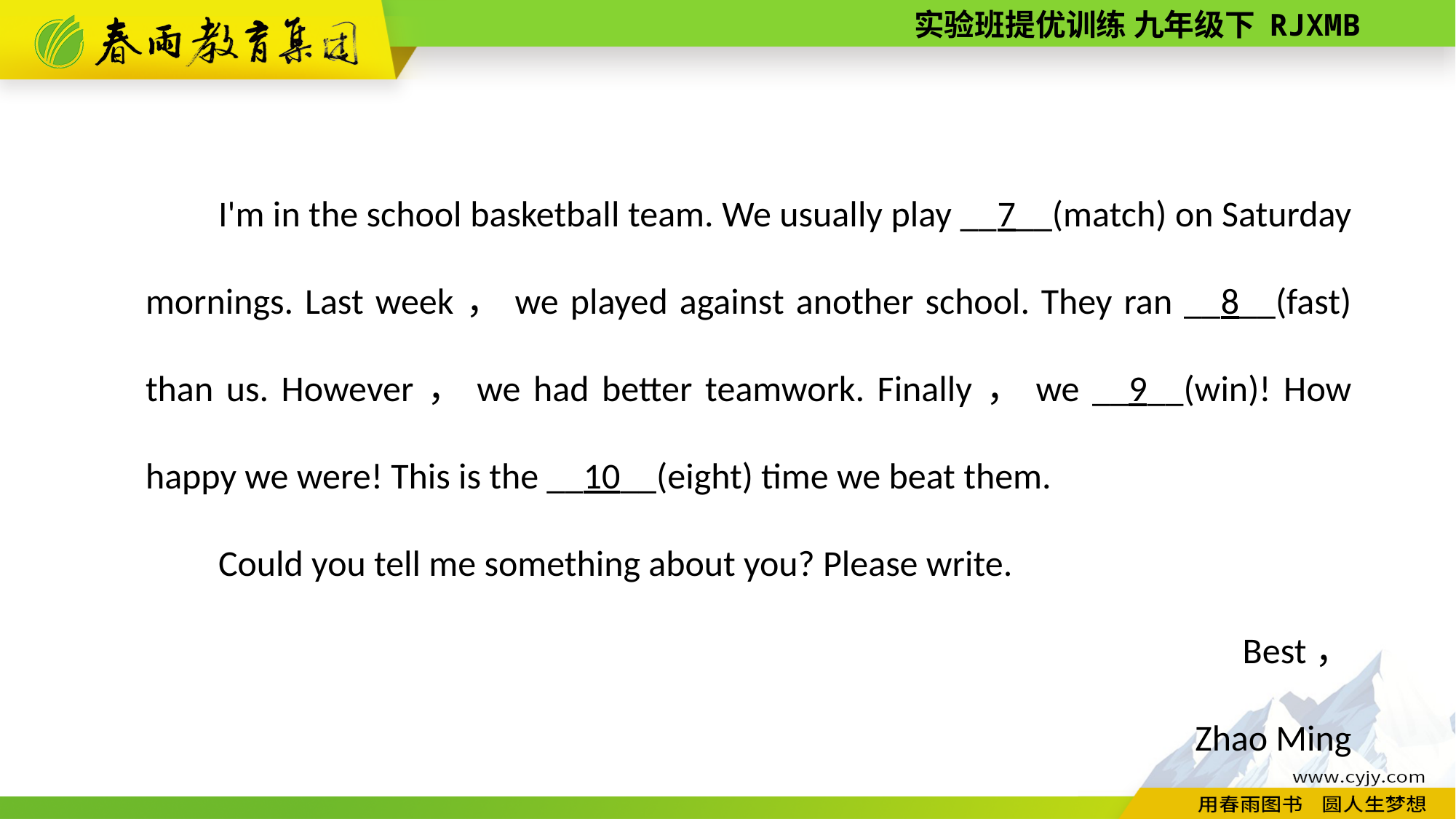

I'm in the school basketball team. We usually play __7__(match) on Saturday mornings. Last week，we played against another school. They ran __8__(fast) than us. However，we had better teamwork. Finally，we __9__(win)! How happy we were! This is the __10__(eight) time we beat them.
Could you tell me something about you? Please write.
Best，
Zhao Ming